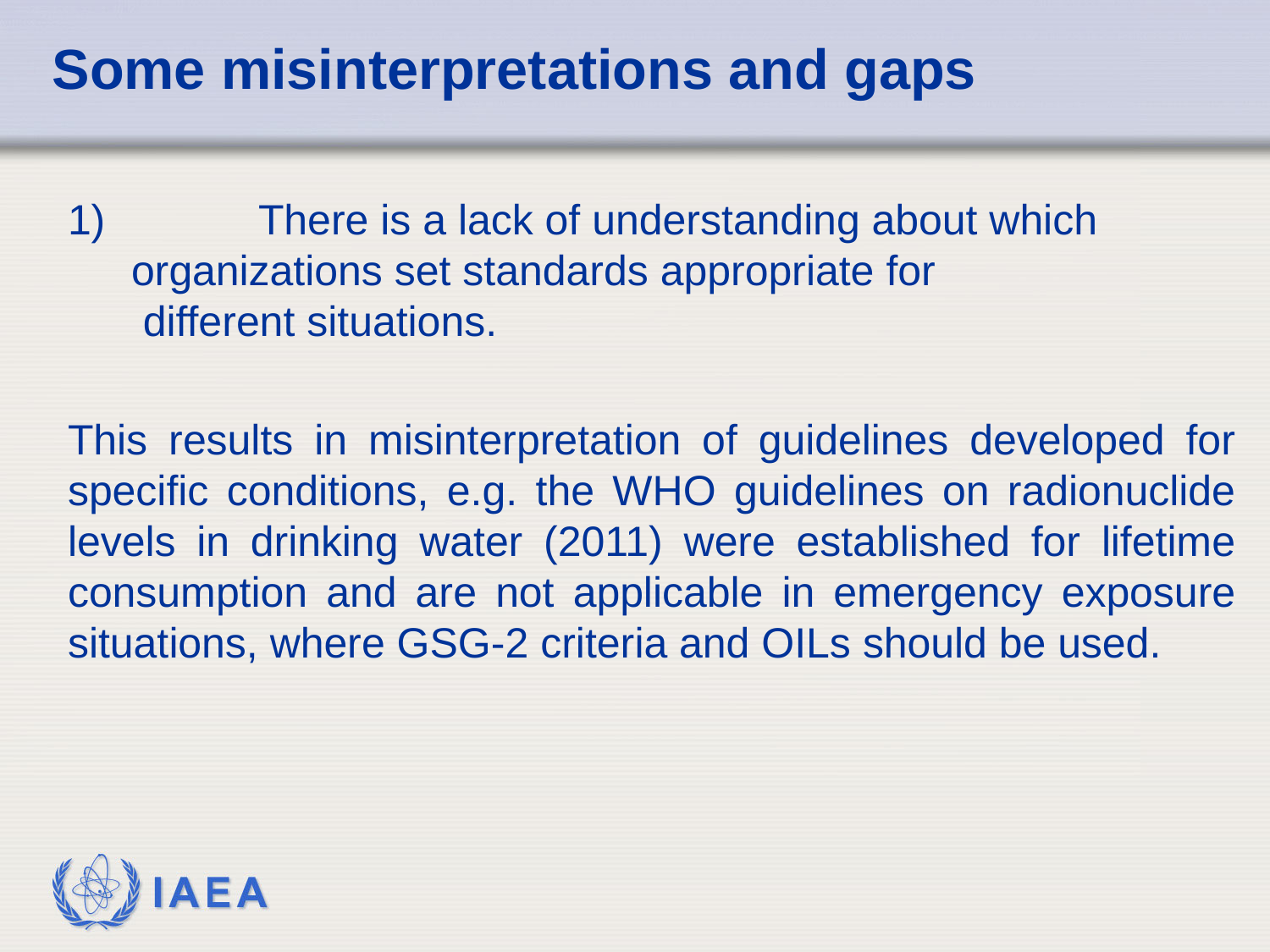

# Some misinterpretations and gaps
	There is a lack of understanding about which 	organizations set standards appropriate for
 different situations.

This results in misinterpretation of guidelines developed for specific conditions, e.g. the WHO guidelines on radionuclide levels in drinking water (2011) were established for lifetime consumption and are not applicable in emergency exposure situations, where GSG-2 criteria and OILs should be used.